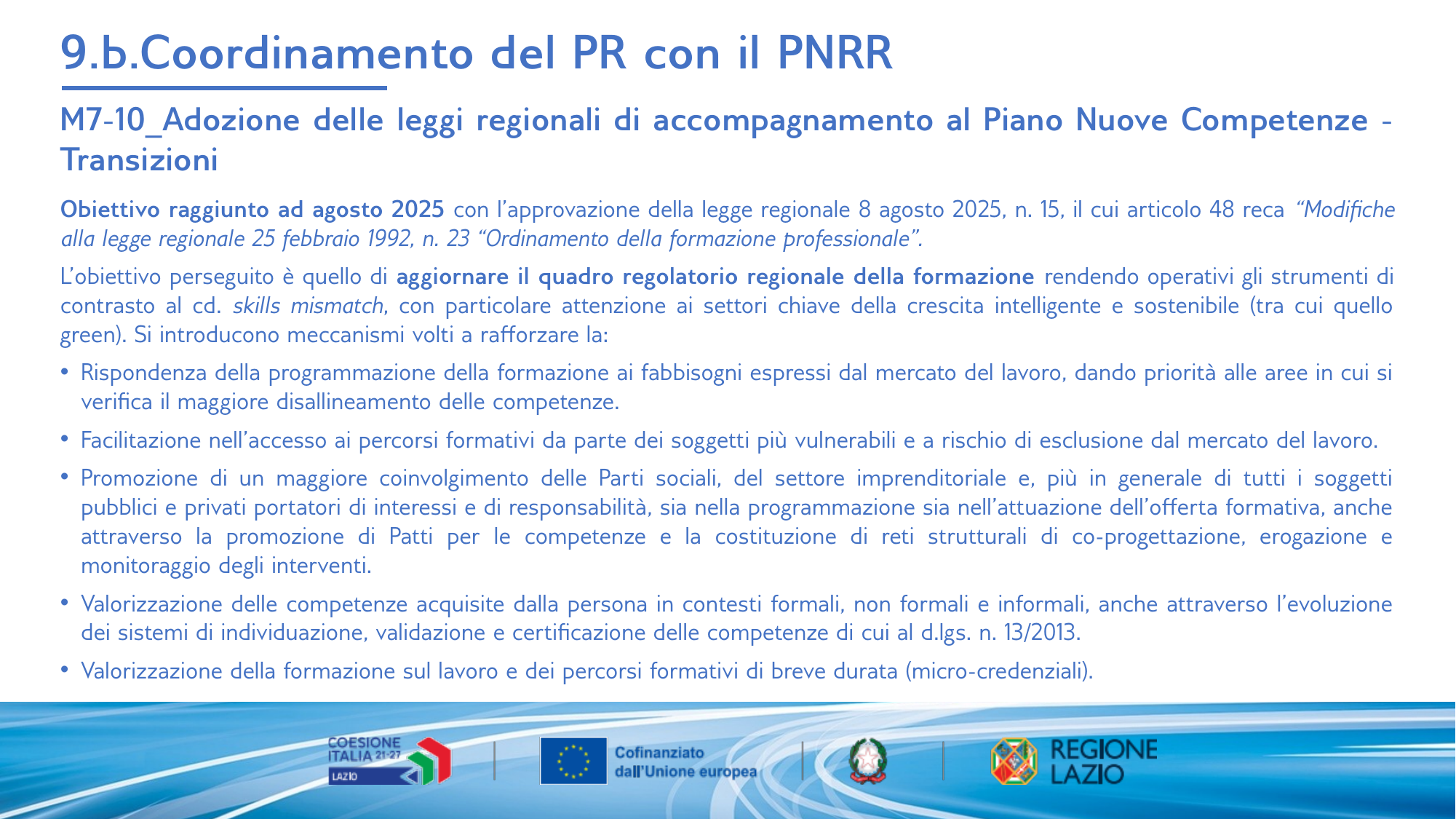

9.b.Coordinamento del PR con il PNRR
M7-10_Adozione delle leggi regionali di accompagnamento al Piano Nuove Competenze - Transizioni
Obiettivo raggiunto ad agosto 2025 con l’approvazione della legge regionale 8 agosto 2025, n. 15, il cui articolo 48 reca “Modifiche alla legge regionale 25 febbraio 1992, n. 23 “Ordinamento della formazione professionale”.
L’obiettivo perseguito è quello di aggiornare il quadro regolatorio regionale della formazione rendendo operativi gli strumenti di contrasto al cd. skills mismatch, con particolare attenzione ai settori chiave della crescita intelligente e sostenibile (tra cui quello green). Si introducono meccanismi volti a rafforzare la:
Rispondenza della programmazione della formazione ai fabbisogni espressi dal mercato del lavoro, dando priorità alle aree in cui si verifica il maggiore disallineamento delle competenze.
Facilitazione nell’accesso ai percorsi formativi da parte dei soggetti più vulnerabili e a rischio di esclusione dal mercato del lavoro.
Promozione di un maggiore coinvolgimento delle Parti sociali, del settore imprenditoriale e, più in generale di tutti i soggetti pubblici e privati portatori di interessi e di responsabilità, sia nella programmazione sia nell’attuazione dell’offerta formativa, anche attraverso la promozione di Patti per le competenze e la costituzione di reti strutturali di co-progettazione, erogazione e monitoraggio degli interventi.
Valorizzazione delle competenze acquisite dalla persona in contesti formali, non formali e informali, anche attraverso l’evoluzione dei sistemi di individuazione, validazione e certificazione delle competenze di cui al d.lgs. n. 13/2013.
Valorizzazione della formazione sul lavoro e dei percorsi formativi di breve durata (micro-credenziali).